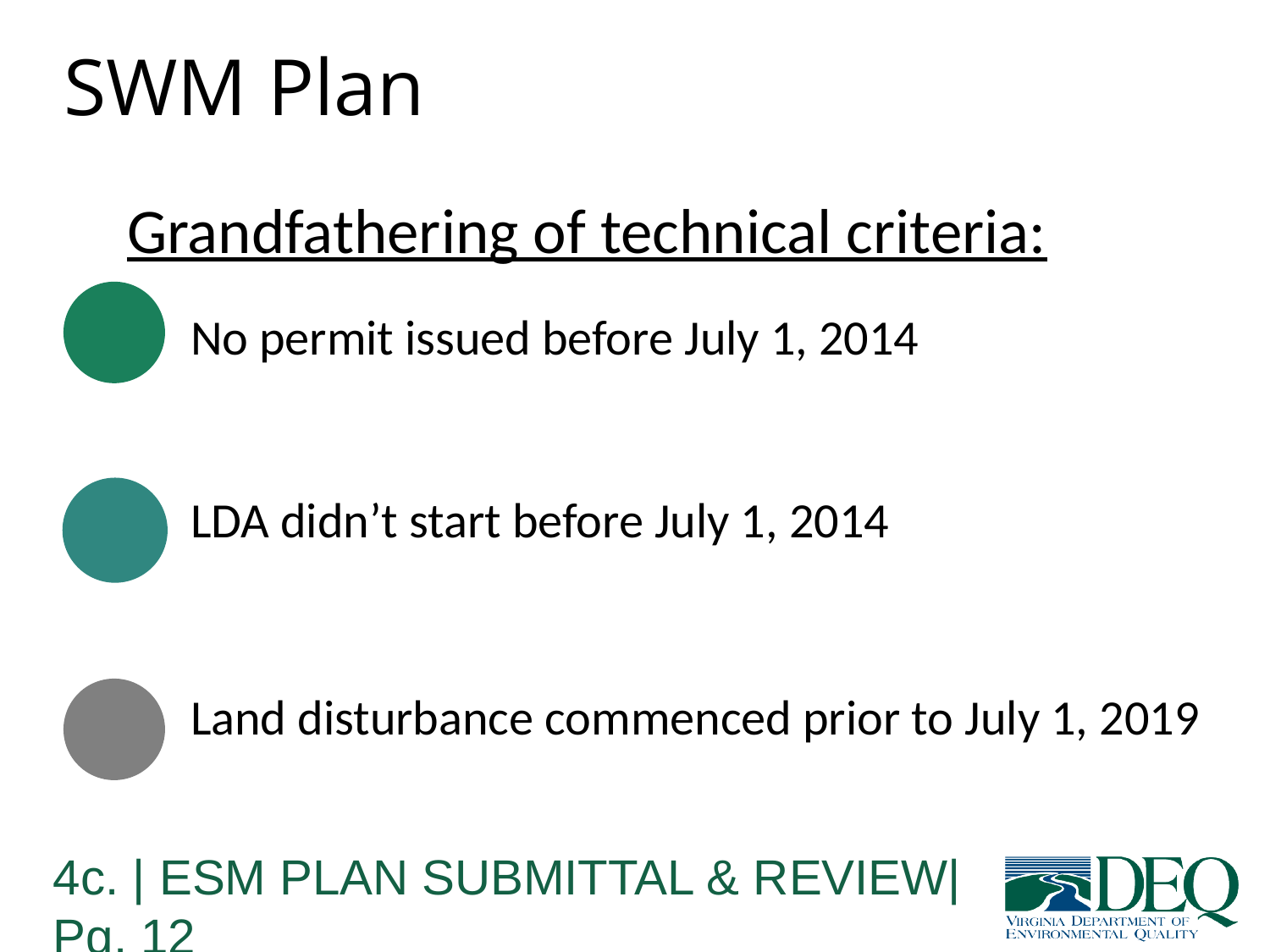

# SWM Plan
Grandfathering of technical criteria:
No permit issued before July 1, 2014

LDA didn’t start before July 1, 2014

Land disturbance commenced prior to July 1, 2019

4c. | ESM PLAN SUBMITTAL & REVIEW| Pg. 12